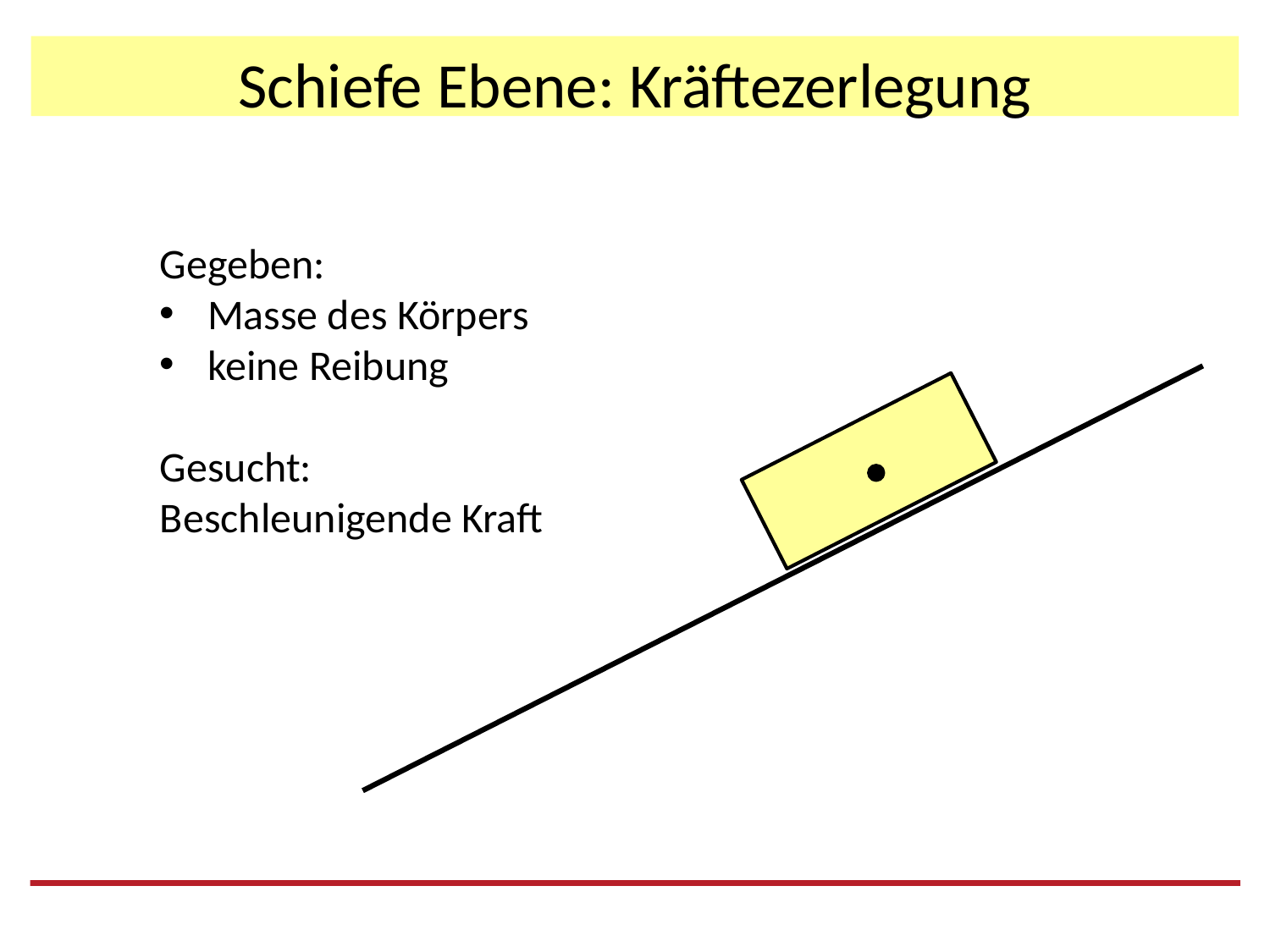

# Schiefe Ebene: Kräftezerlegung
Gegeben:
Masse des Körpers
keine Reibung

Gesucht:
Beschleunigende Kraft